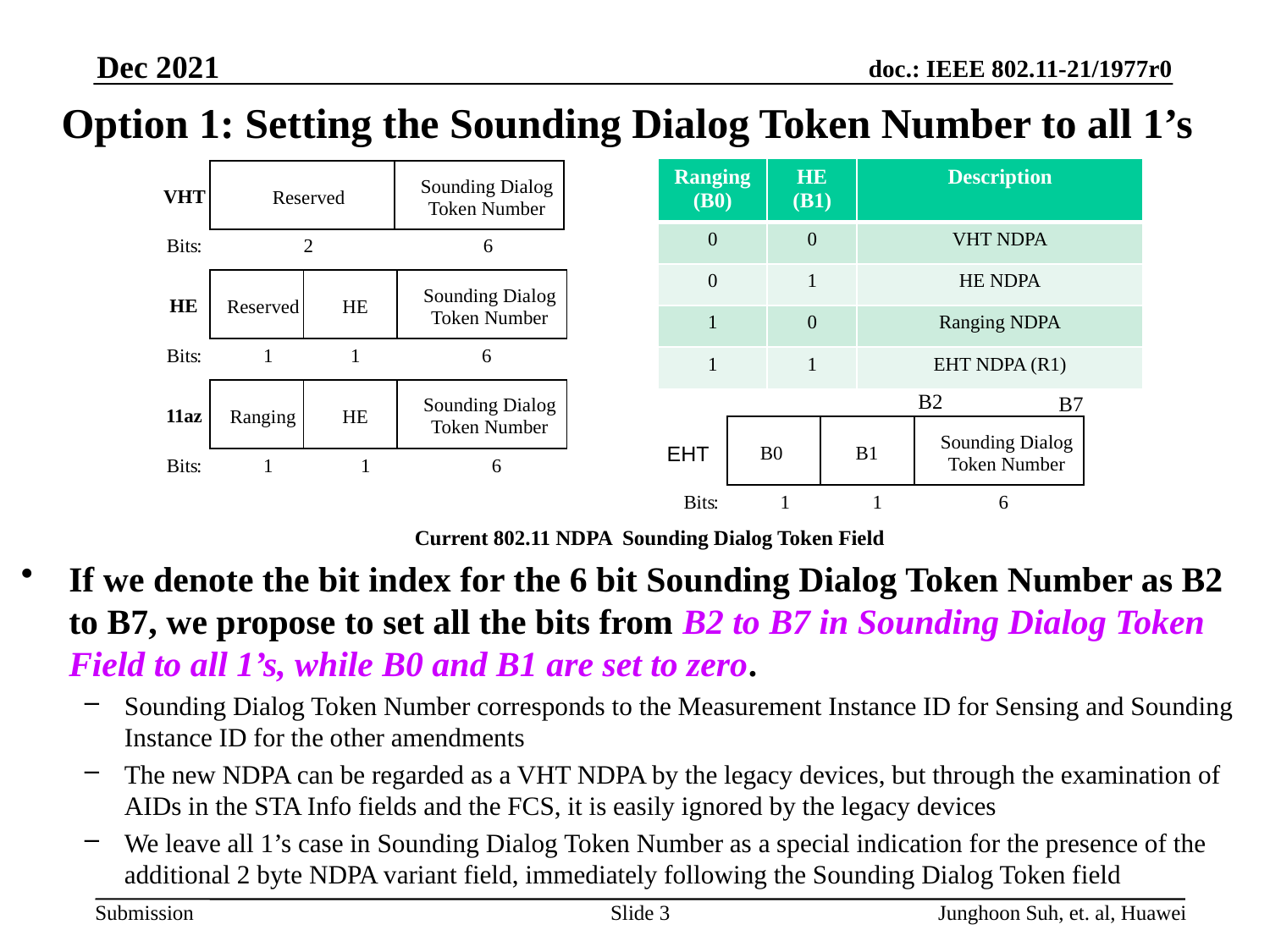

Dec 2021
# Option 1: Setting the Sounding Dialog Token Number to all 1’s

Sounding Dialog
VHT
Reserved
Token Number
Bits
:
2                                   6

Sounding Dialog
HE
Reserved
HE
Token Number
Bits
:
1                1                         6

Sounding Dialog
11
az
Ranging
HE
Token Number
Bits
:
1                  1                         6
| Ranging (B0) | HE (B1) | Description |
| --- | --- | --- |
| 0 | 0 | VHT NDPA |
| 0 | 1 | HE NDPA |
| 1 | 0 | Ranging NDPA |
| 1 | 1 | EHT NDPA (R1) |
B2
B7

Sounding Dialog
EHT
B0
B1
Token Number
Bits
:
1                 1                        6
Current 802.11 NDPA  Sounding Dialog Token Field
If we denote the bit index for the 6 bit Sounding Dialog Token Number as B2 to B7, we propose to set all the bits from B2 to B7 in Sounding Dialog Token Field to all 1’s, while B0 and B1 are set to zero.
Sounding Dialog Token Number corresponds to the Measurement Instance ID for Sensing and Sounding Instance ID for the other amendments
The new NDPA can be regarded as a VHT NDPA by the legacy devices, but through the examination of AIDs in the STA Info fields and the FCS, it is easily ignored by the legacy devices
We leave all 1’s case in Sounding Dialog Token Number as a special indication for the presence of the additional 2 byte NDPA variant field, immediately following the Sounding Dialog Token field
Slide 3
Junghoon Suh, et. al, Huawei